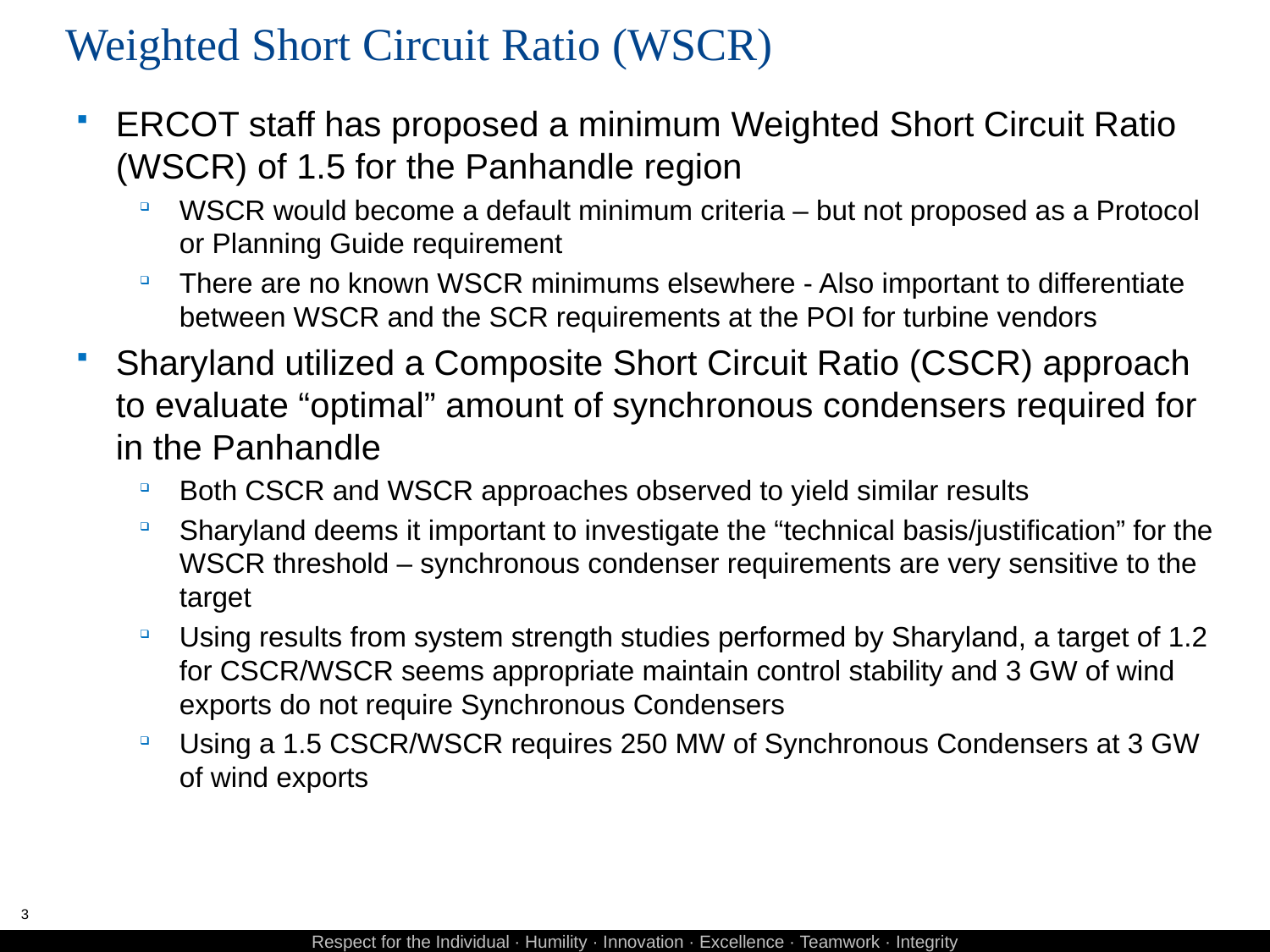

# Weighted Short Circuit Ratio (WSCR)
ERCOT staff has proposed a minimum Weighted Short Circuit Ratio (WSCR) of 1.5 for the Panhandle region
WSCR would become a default minimum criteria – but not proposed as a Protocol or Planning Guide requirement
There are no known WSCR minimums elsewhere - Also important to differentiate between WSCR and the SCR requirements at the POI for turbine vendors
Sharyland utilized a Composite Short Circuit Ratio (CSCR) approach to evaluate “optimal” amount of synchronous condensers required for in the Panhandle
Both CSCR and WSCR approaches observed to yield similar results
Sharyland deems it important to investigate the “technical basis/justification” for the WSCR threshold – synchronous condenser requirements are very sensitive to the target
Using results from system strength studies performed by Sharyland, a target of 1.2 for CSCR/WSCR seems appropriate maintain control stability and 3 GW of wind exports do not require Synchronous Condensers
Using a 1.5 CSCR/WSCR requires 250 MW of Synchronous Condensers at 3 GW of wind exports